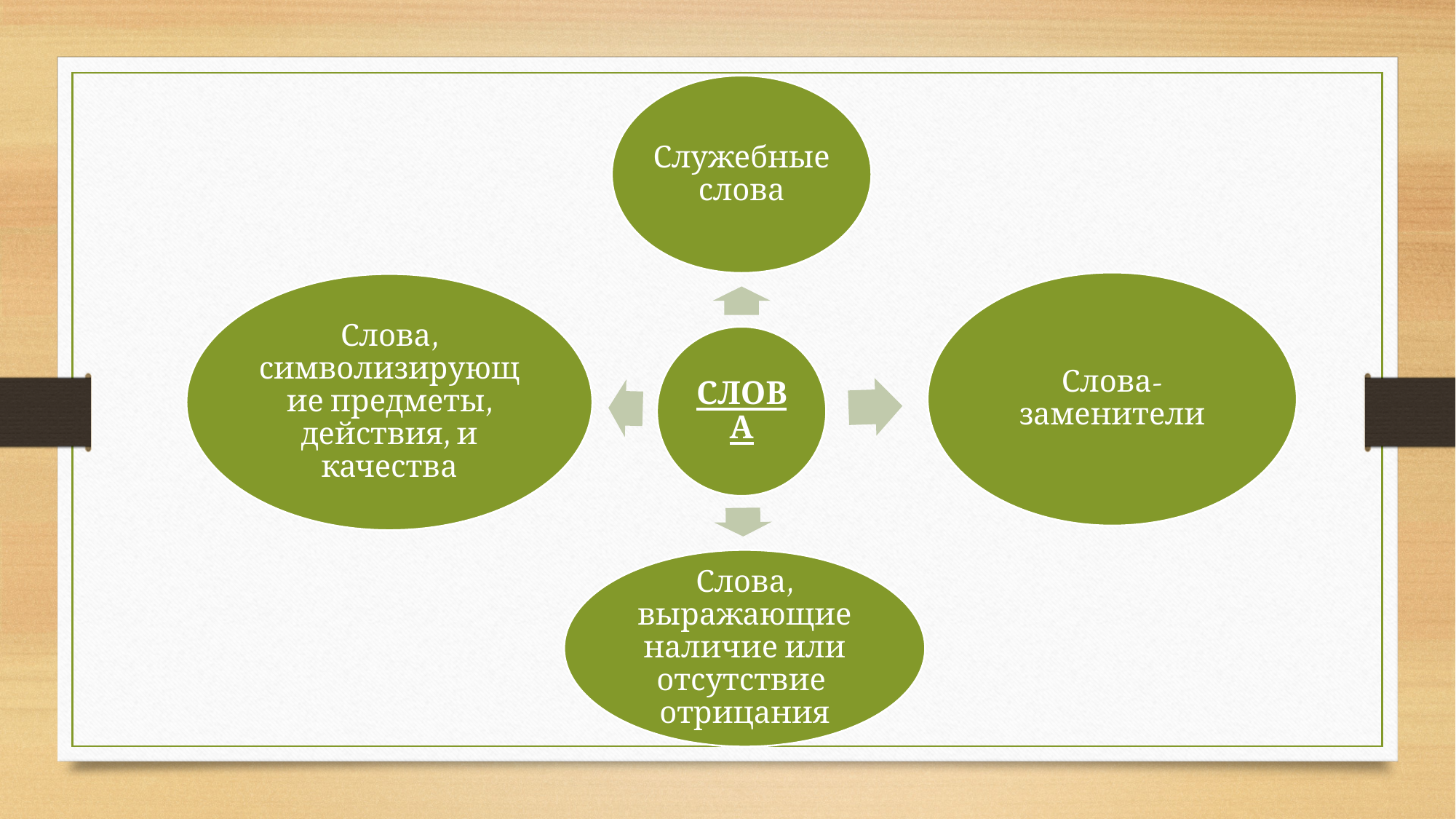

СЛОВА

Служебные слова

Слова-заменители

Слова, выражающие наличие или отсутствие  отрицания

Слова, символизирующие предметы, действия, и качества